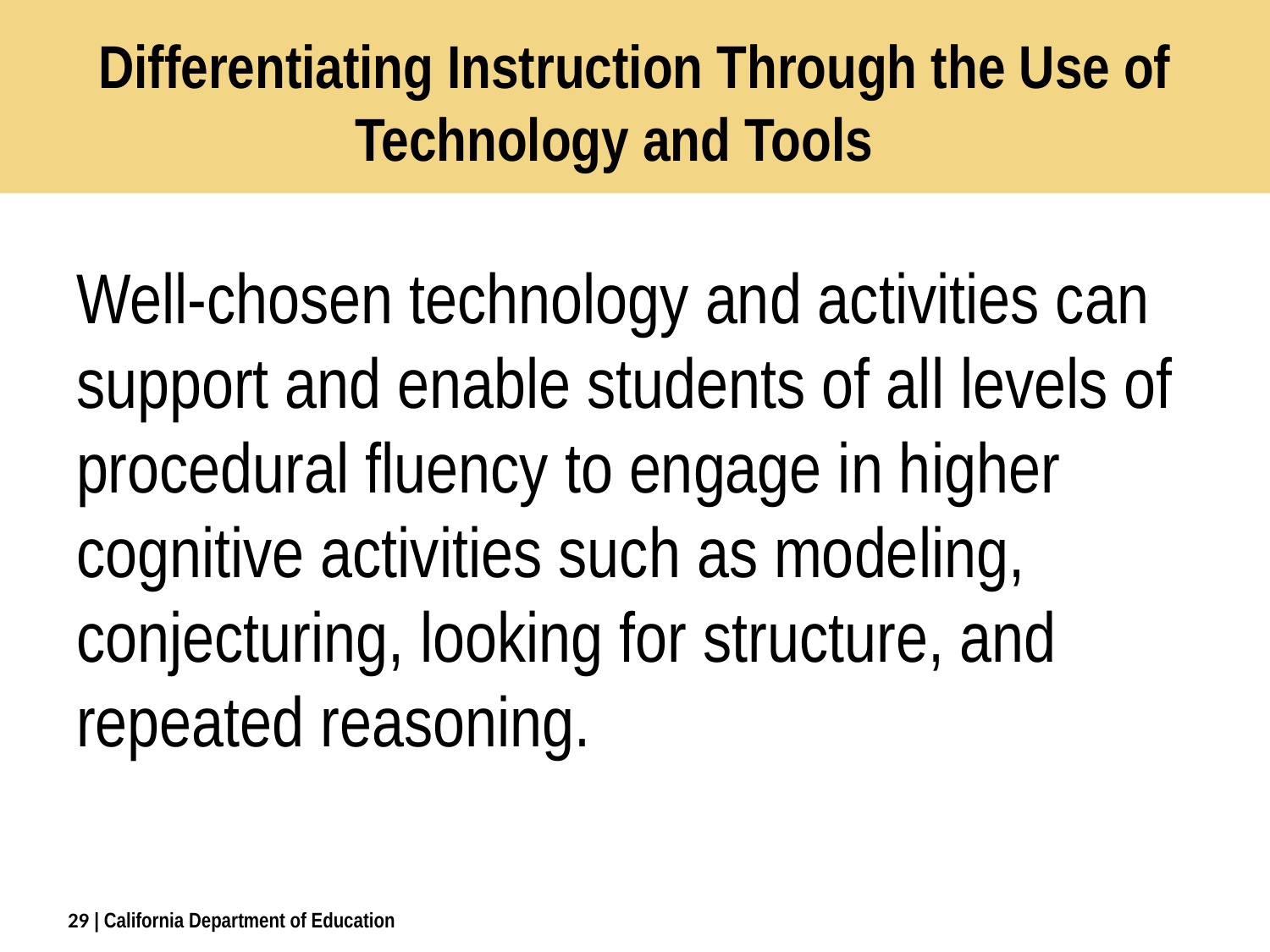

# Differentiating Instruction Through the Use of Technology and Tools
Well-chosen technology and activities can support and enable students of all levels of procedural fluency to engage in higher cognitive activities such as modeling, conjecturing, looking for structure, and repeated reasoning.

29
| California Department of Education